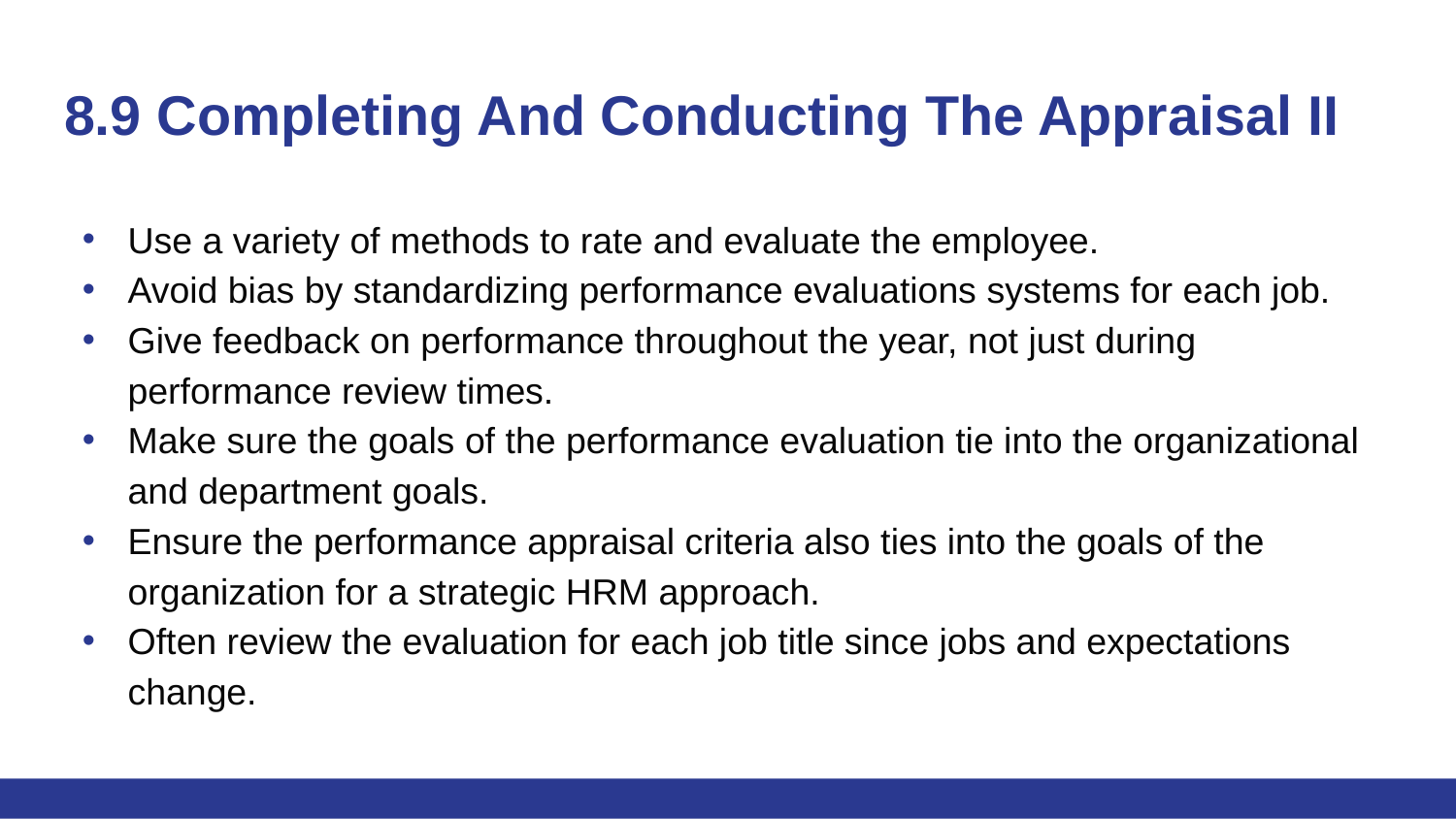

# 8.9 Completing And Conducting The Appraisal II
Use a variety of methods to rate and evaluate the employee.
Avoid bias by standardizing performance evaluations systems for each job.
Give feedback on performance throughout the year, not just during performance review times.
Make sure the goals of the performance evaluation tie into the organizational and department goals.
Ensure the performance appraisal criteria also ties into the goals of the organization for a strategic HRM approach.
Often review the evaluation for each job title since jobs and expectations change.